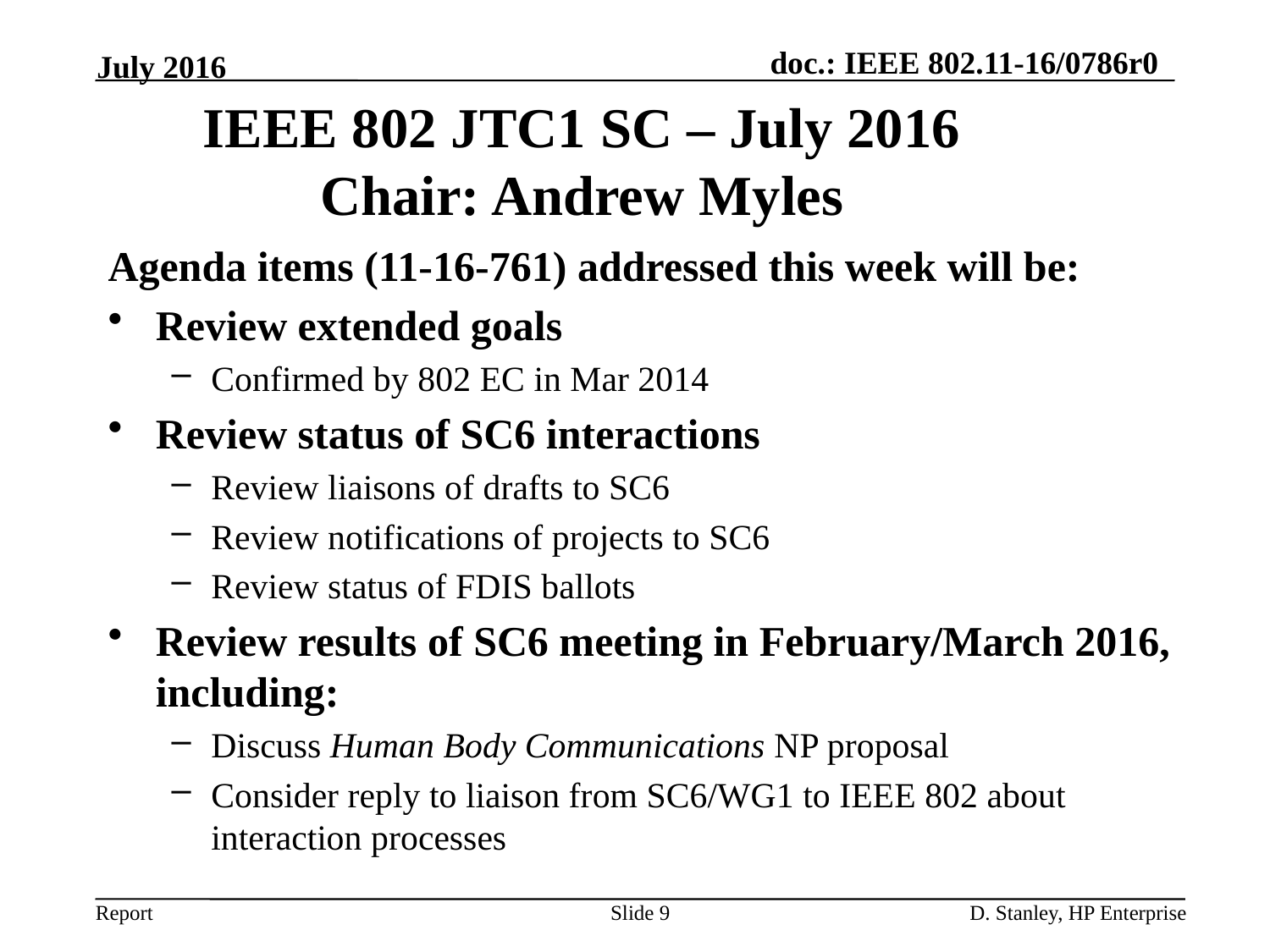

July 2016
IEEE 802 JTC1 SC – July 2016
Chair: Andrew Myles
Agenda items (11-16-761) addressed this week will be:
Review extended goals
Confirmed by 802 EC in Mar 2014
Review status of SC6 interactions
Review liaisons of drafts to SC6
Review notifications of projects to SC6
Review status of FDIS ballots
Review results of SC6 meeting in February/March 2016, including:
Discuss Human Body Communications NP proposal
Consider reply to liaison from SC6/WG1 to IEEE 802 about interaction processes
Slide 9
D. Stanley, HP Enterprise